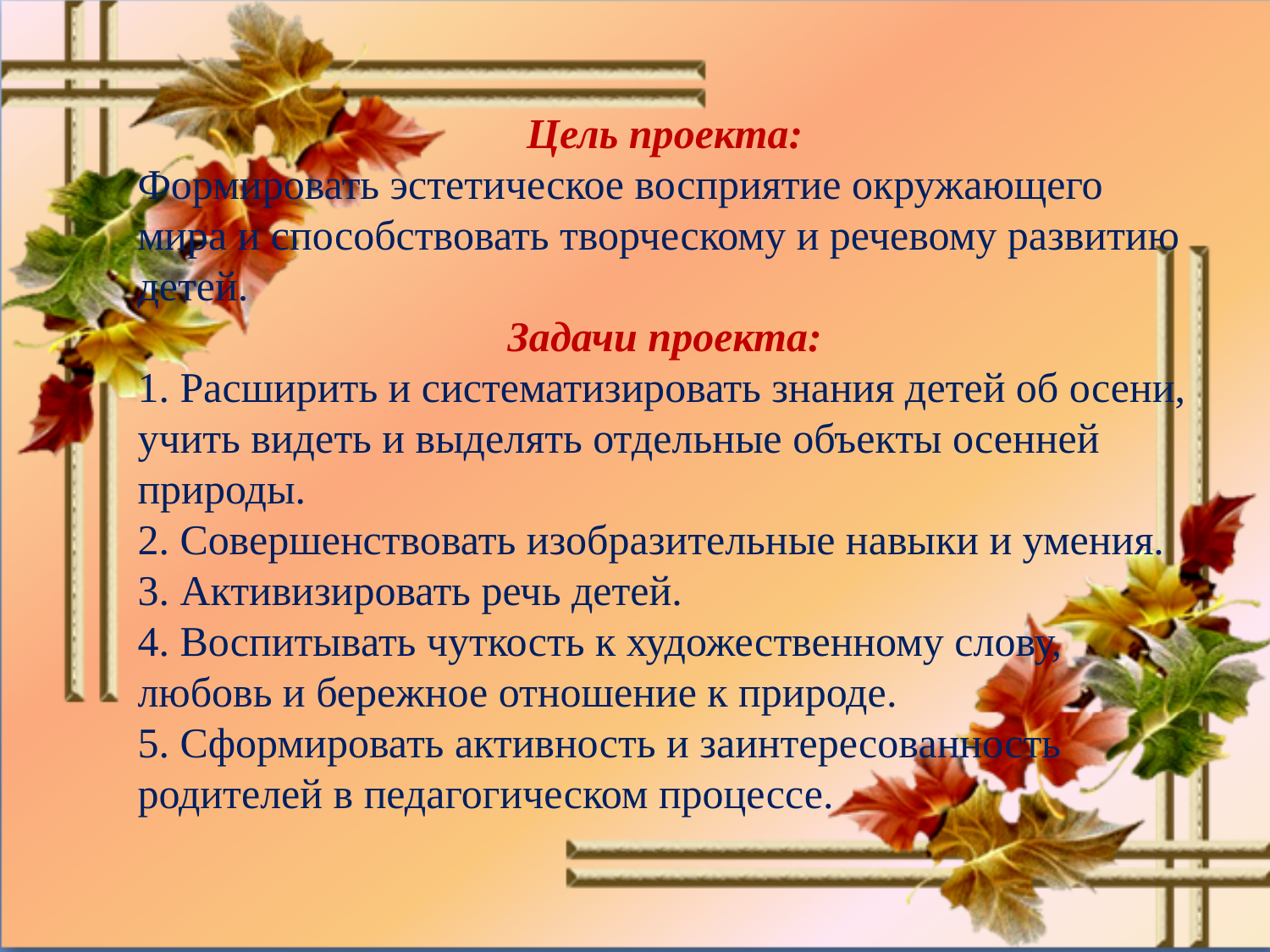

Цель проекта:
Формировать эстетическое восприятие окружающего мира и способствовать творческому и речевому развитию детей.
Задачи проекта:
1. Расширить и систематизировать знания детей об осени, учить видеть и выделять отдельные объекты осенней природы.
2. Совершенствовать изобразительные навыки и умения.
3. Активизировать речь детей.
4. Воспитывать чуткость к художественному слову, любовь и бережное отношение к природе.
5. Сформировать активность и заинтересованность родителей в педагогическом процессе.